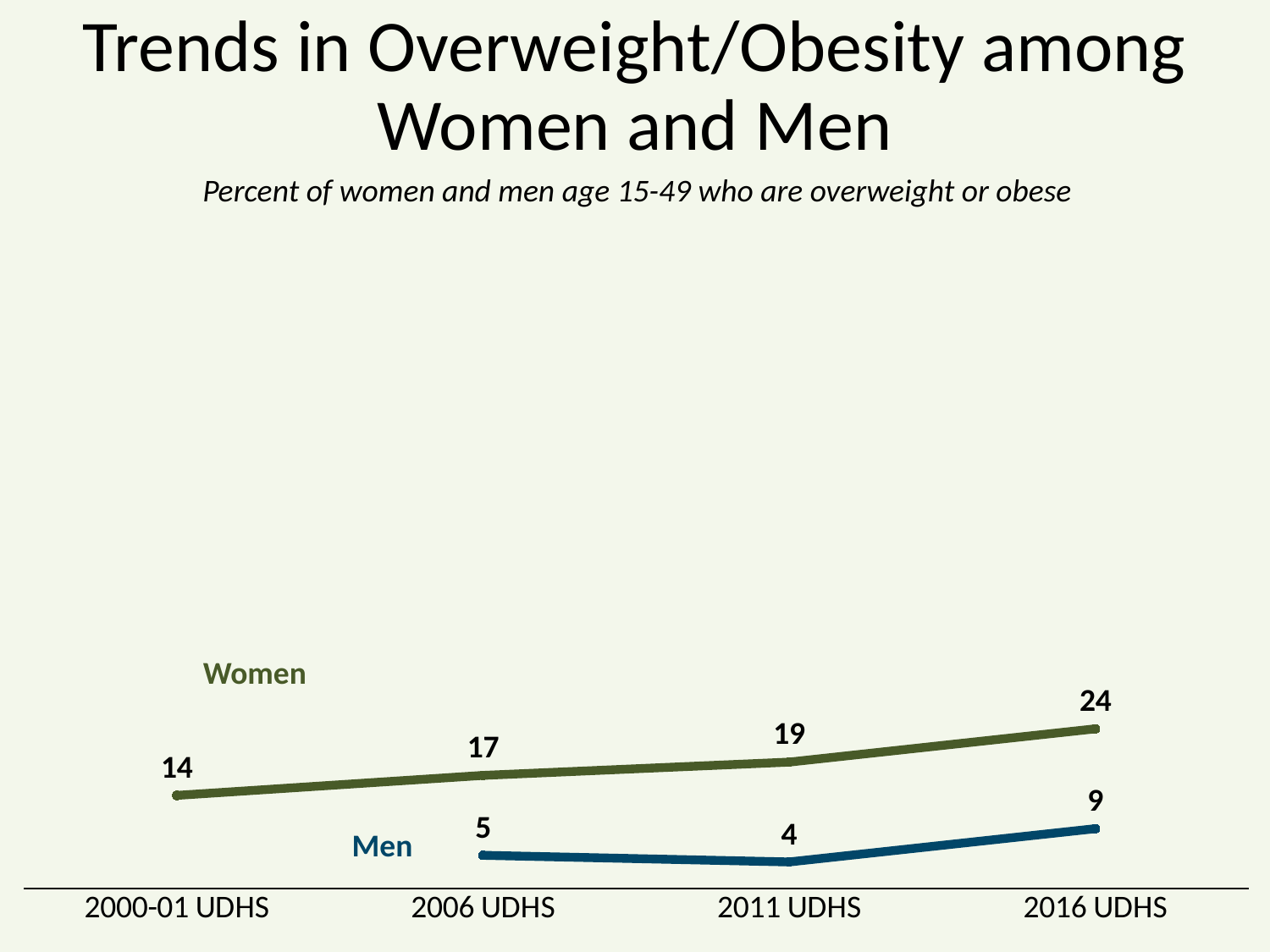

# Trends in Overweight/Obesity among Women and Men
Percent of women and men age 15-49 who are overweight or obese

### Chart

| Category | Women | Men |
|---|---|---|
| 2000-01 UDHS | 14.0 | None |
| 2006 UDHS | 17.0 | 5.0 |
| 2011 UDHS | 19.0 | 4.0 |
| 2016 UDHS | 24.0 | 9.0 |
Women
Men